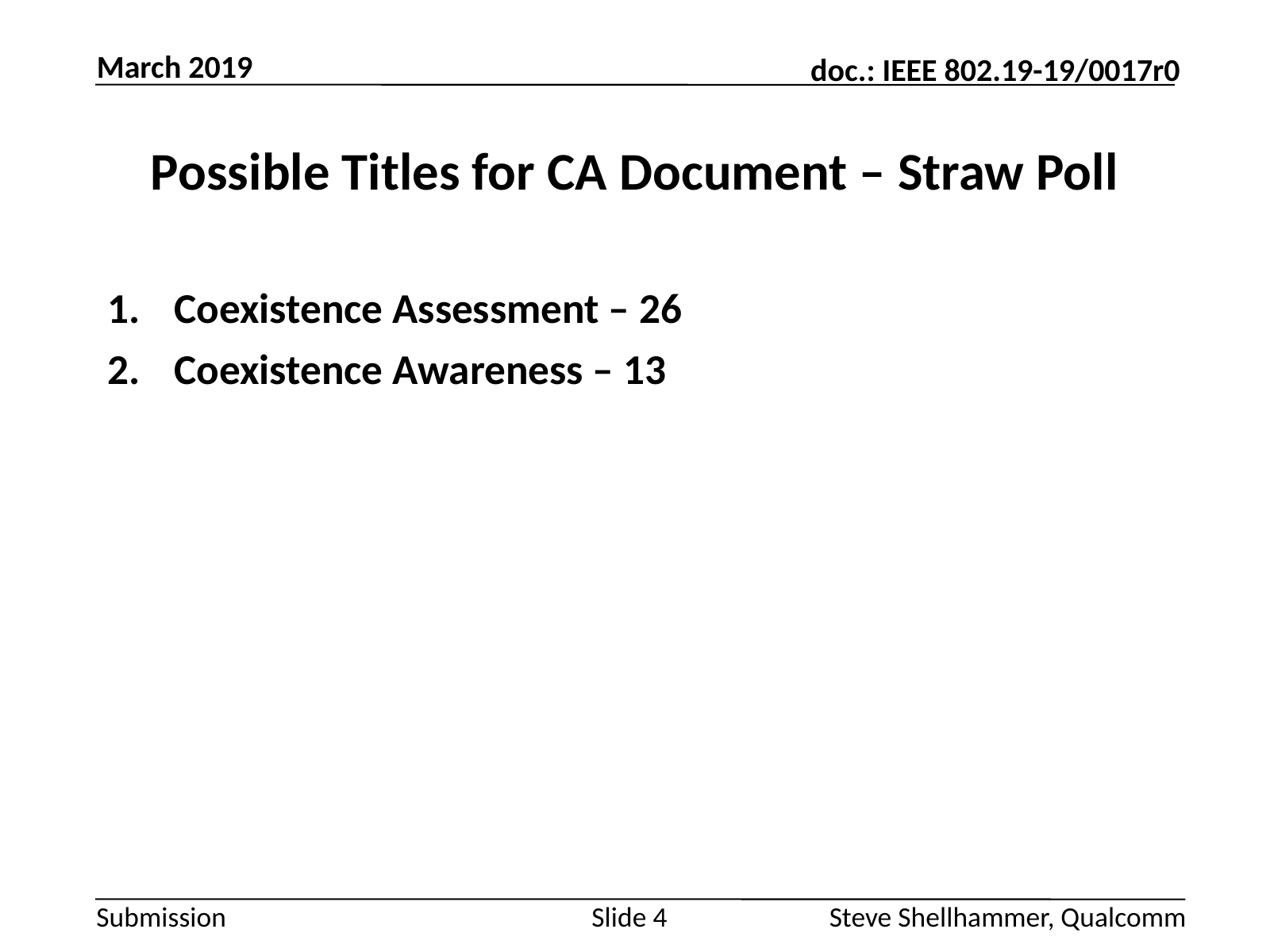

March 2019
# Possible Titles for CA Document – Straw Poll
Coexistence Assessment – 26
Coexistence Awareness – 13

Slide 4
Steve Shellhammer, Qualcomm